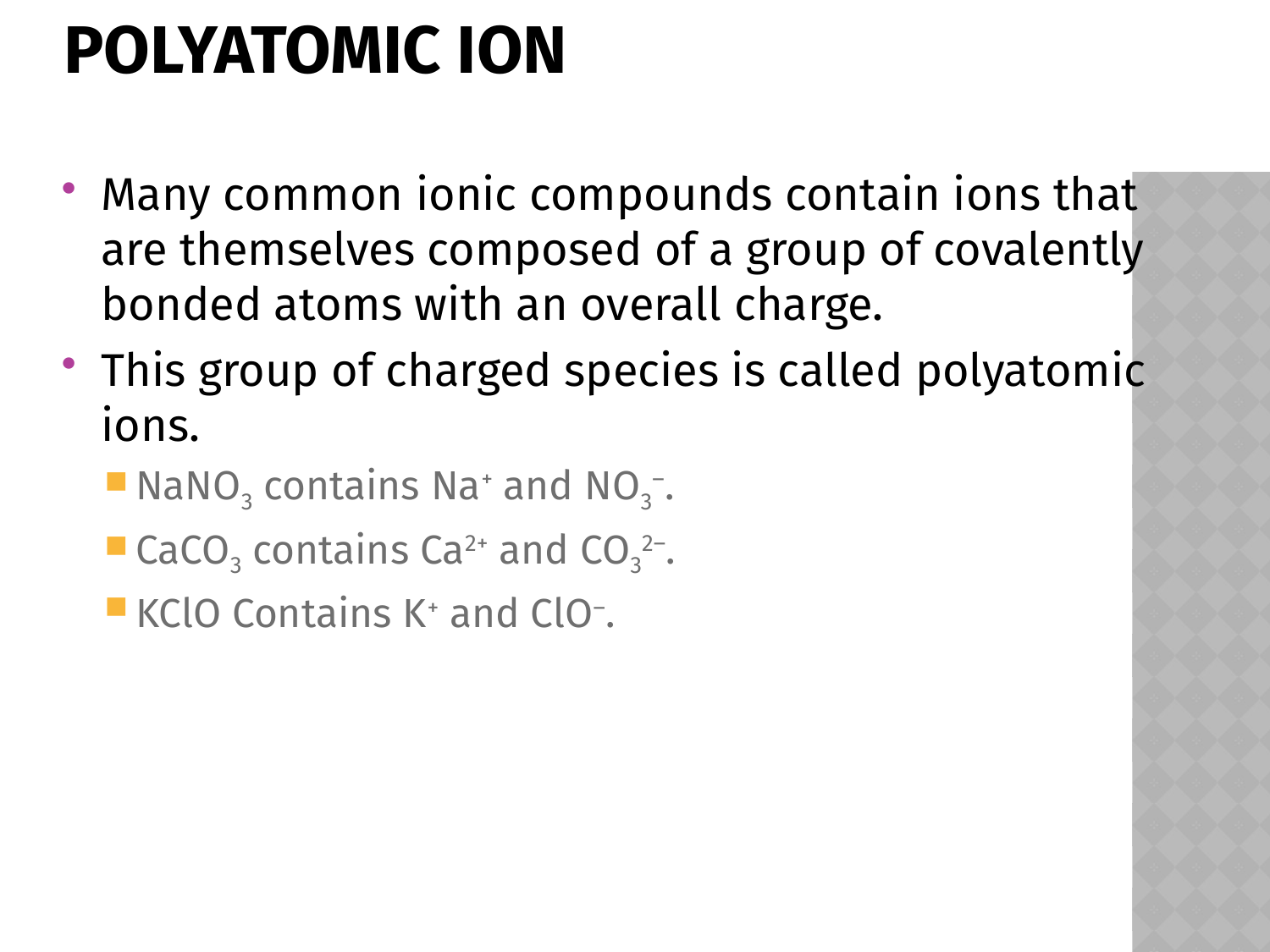

# Polyatomic Ion
Many common ionic compounds contain ions that are themselves composed of a group of covalently bonded atoms with an overall charge.
This group of charged species is called polyatomic ions.
NaNO3 contains Na+ and NO3–.
CaCO3 contains Ca2+ and CO32–.
KClO Contains K+ and ClO–.